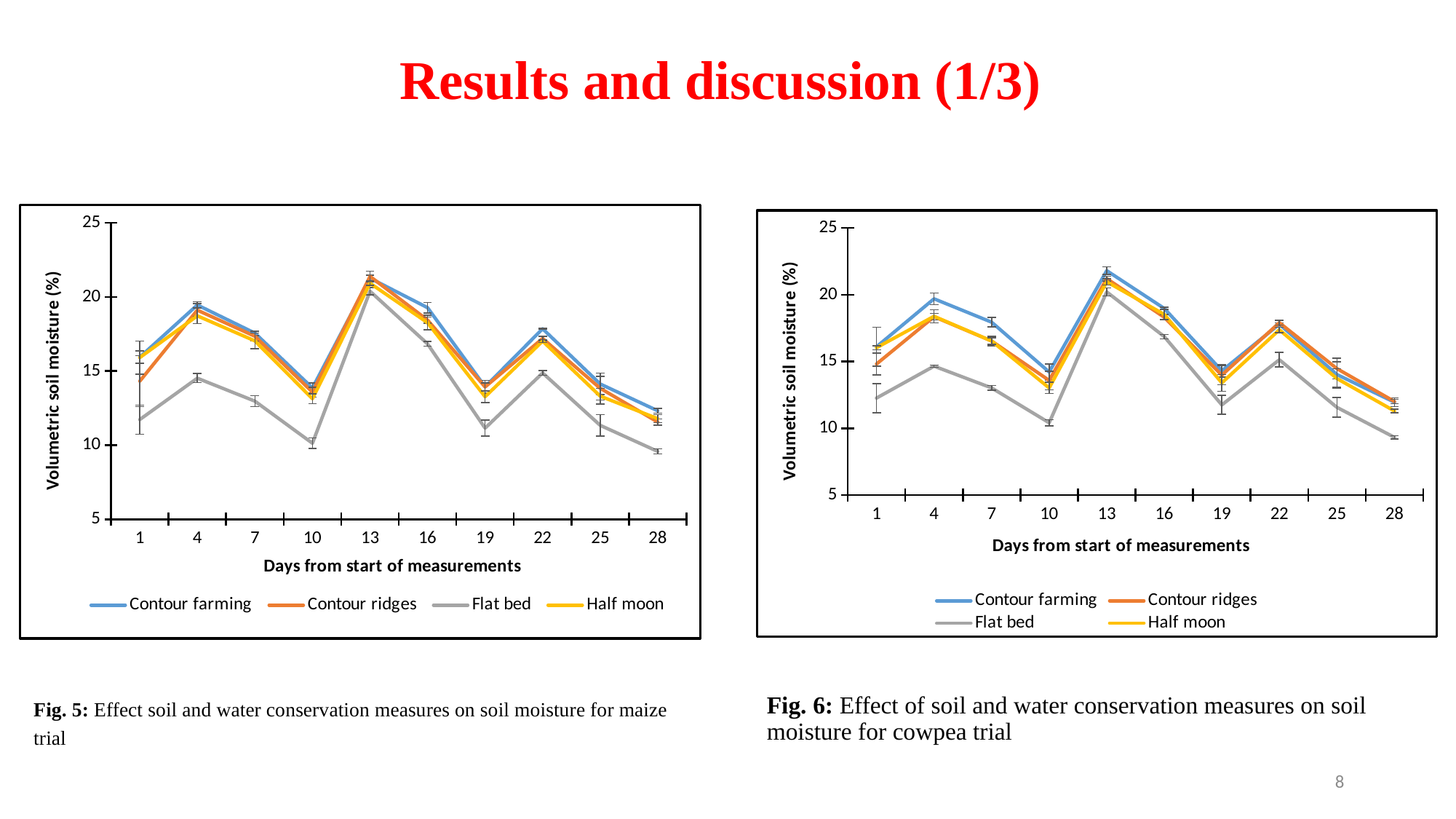

# Results and discussion (1/3)

### Chart

| Category | Contour farming | Contour ridges | Flat bed | Half moon |
|---|---|---|---|---|
| 1 | 15.94 | 14.32 | 11.73 | 15.91 |
| 4 | 19.46 | 19.11 | 14.52 | 18.73 |
| 7 | 17.56 | 17.35 | 12.97 | 17.04 |
| 10 | 13.86 | 13.58 | 10.13 | 13.13 |
| 13 | 21.27 | 21.39 | 20.39 | 20.93 |
| 16 | 19.281 | 18.444 | 16.837 | 18.26899999999998 |
| 19 | 13.94 | 13.93 | 11.15 | 13.27 |
| 22 | 17.85600000000001 | 17.2 | 14.875 | 17.025 |
| 25 | 14.13 | 13.84 | 11.34 | 13.31 |
| 28 | 12.32 | 11.56 | 9.58 | 11.79 |

Fig. 5: Effect soil and water conservation measures on soil moisture for maize trial

Fig. 6: Effect of soil and water conservation measures on soil moisture for cowpea trial

### Chart

| Category | Contour farming | Contour ridges | Flat bed | Half moon |
|---|---|---|---|---|
| 1 | 16.11 | 14.82 | 12.27 | 16.04 |
| 4 | 19.7 | 18.36 | 14.66 | 18.39 |
| 7 | 17.95 | 16.54 | 13.03 | 16.54 |
| 10 | 14.22 | 13.59 | 10.42 | 13.03 |
| 13 | 21.806 | 21.212 | 20.212 | 20.975 |
| 16 | 18.98 | 18.32 | 16.87 | 18.53 |
| 19 | 14.31 | 13.99 | 11.76 | 13.41 |
| 22 | 17.8 | 17.91 | 15.14 | 17.38 |
| 25 | 14.031 | 14.475 | 11.575 | 13.731 |
| 28 | 11.96 | 12.01 | 9.33 | 11.3 |
8